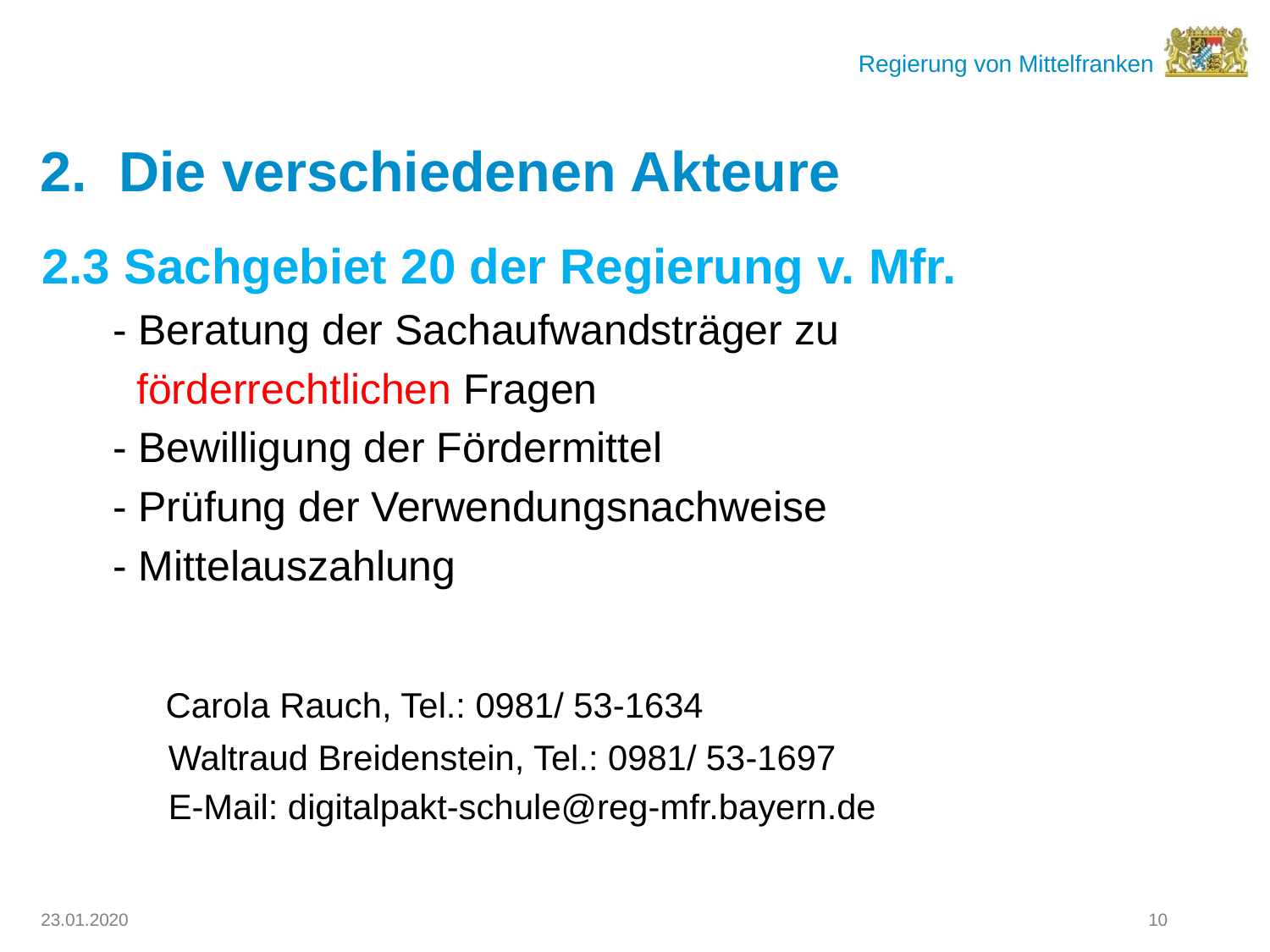

# 2.  Die verschiedenen Akteure
2.3 Sachgebiet 20 der Regierung v. Mfr.
      - Beratung der Sachaufwandsträger zu
        förderrechtlichen Fragen
      - Bewilligung der Fördermittel
      - Prüfung der Verwendungsnachweise
      - Mittelauszahlung

         Carola Rauch, Tel.: 0981/ 53-1634
             Waltraud Breidenstein, Tel.: 0981/ 53-1697
             E-Mail: digitalpakt-schule@reg-mfr.bayern.de
10